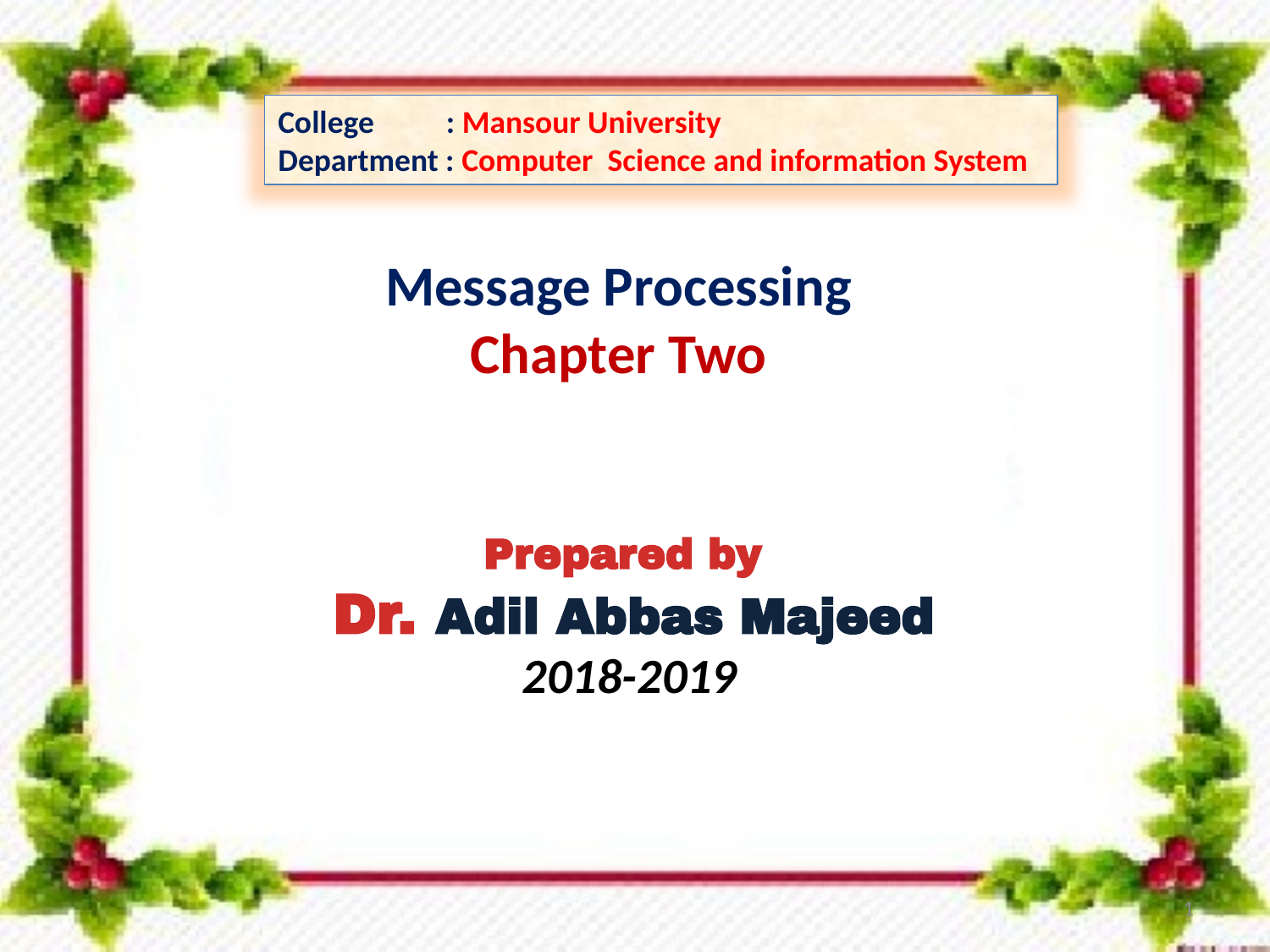

College          : Mansour University
Department : Computer  Science and information System
Message Processing
Chapter Two

Prepared by
 Dr. Adil Abbas Majeed
2018-2019

1